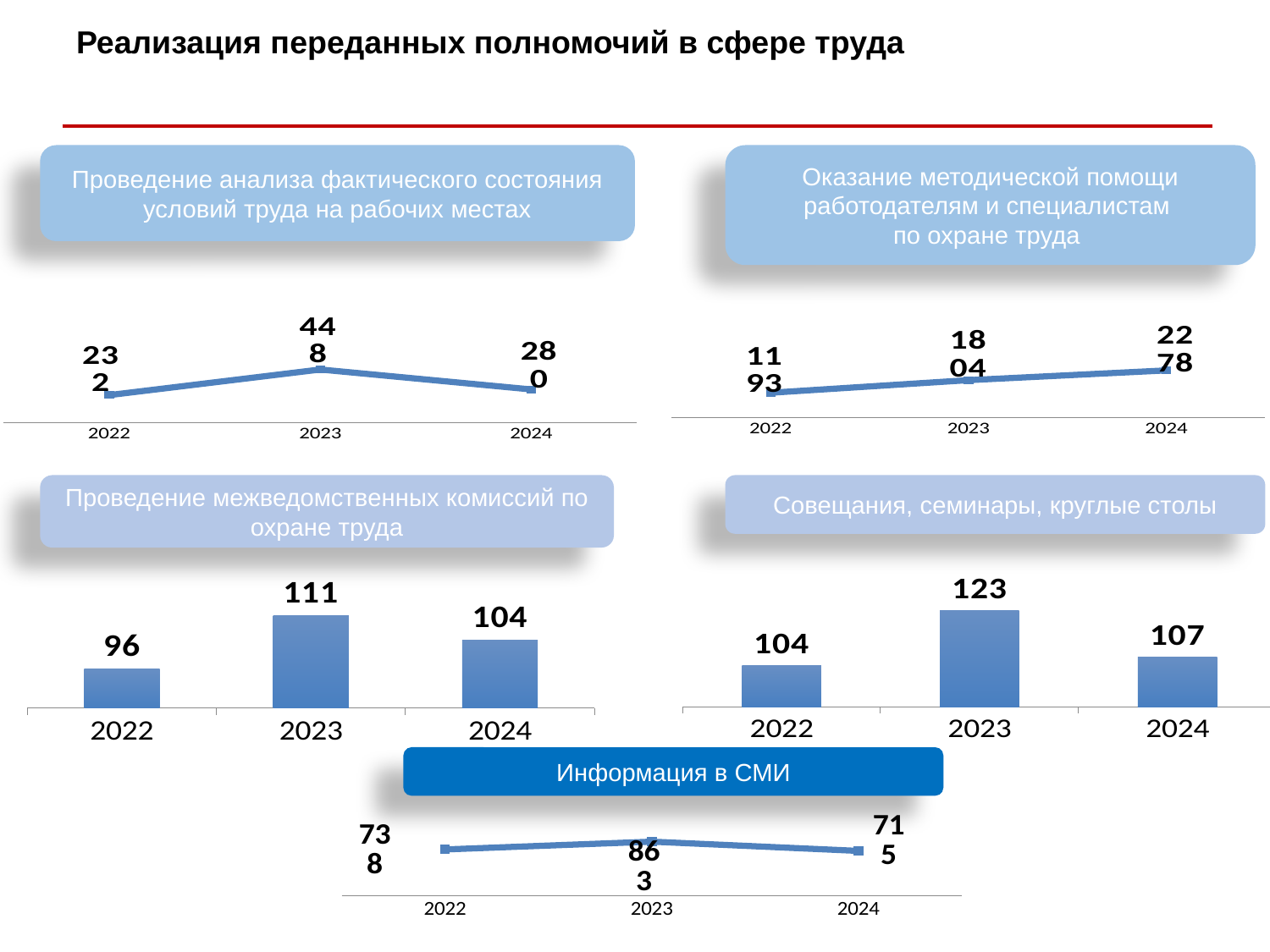

# Реализация переданных полномочий в сфере труда

Проведение анализа фактического состояния условий труда на рабочих местах
Оказание методической помощи работодателям и специалистам
по охране труда

### Chart

| Category | Уровень |
|---|---|
| 2022 | 232.0 |
| 2023 | 448.0 |
| 2024 | 280.0 |

### Chart

| Category | Уровень |
|---|---|
| 2022 | 1193.0 |
| 2023 | 1804.0 |
| 2024 | 2278.0 |
Проведение межведомственных комиссий по охране труда
Совещания, семинары, круглые столы

### Chart

| Category | Уровень |
|---|---|
| 2022 | 104.0 |
| 2023 | 123.0 |
| 2024 | 107.0 |

### Chart

| Category | Уровень |
|---|---|
| 2022 | 96.0 |
| 2023 | 111.0 |
| 2024 | 104.0 |
Информация в СМИ

### Chart

| Category | Уровень |
|---|---|
| 2022 | 738.0 |
| 2023 | 863.0 |
| 2024 | 715.0 |